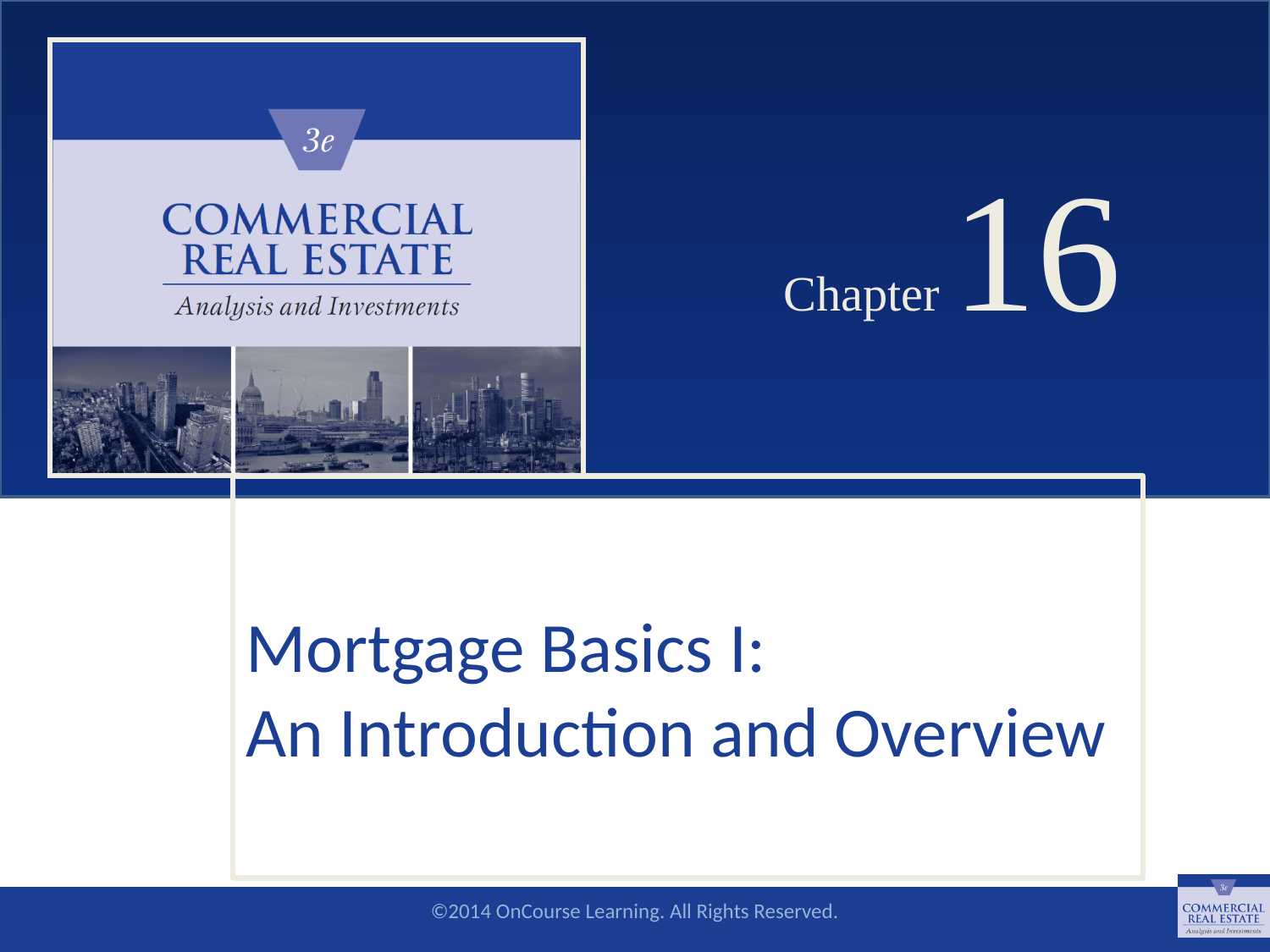

# Chapter 16
Mortgage Basics I:
An Introduction and Overview
SLIDE 1